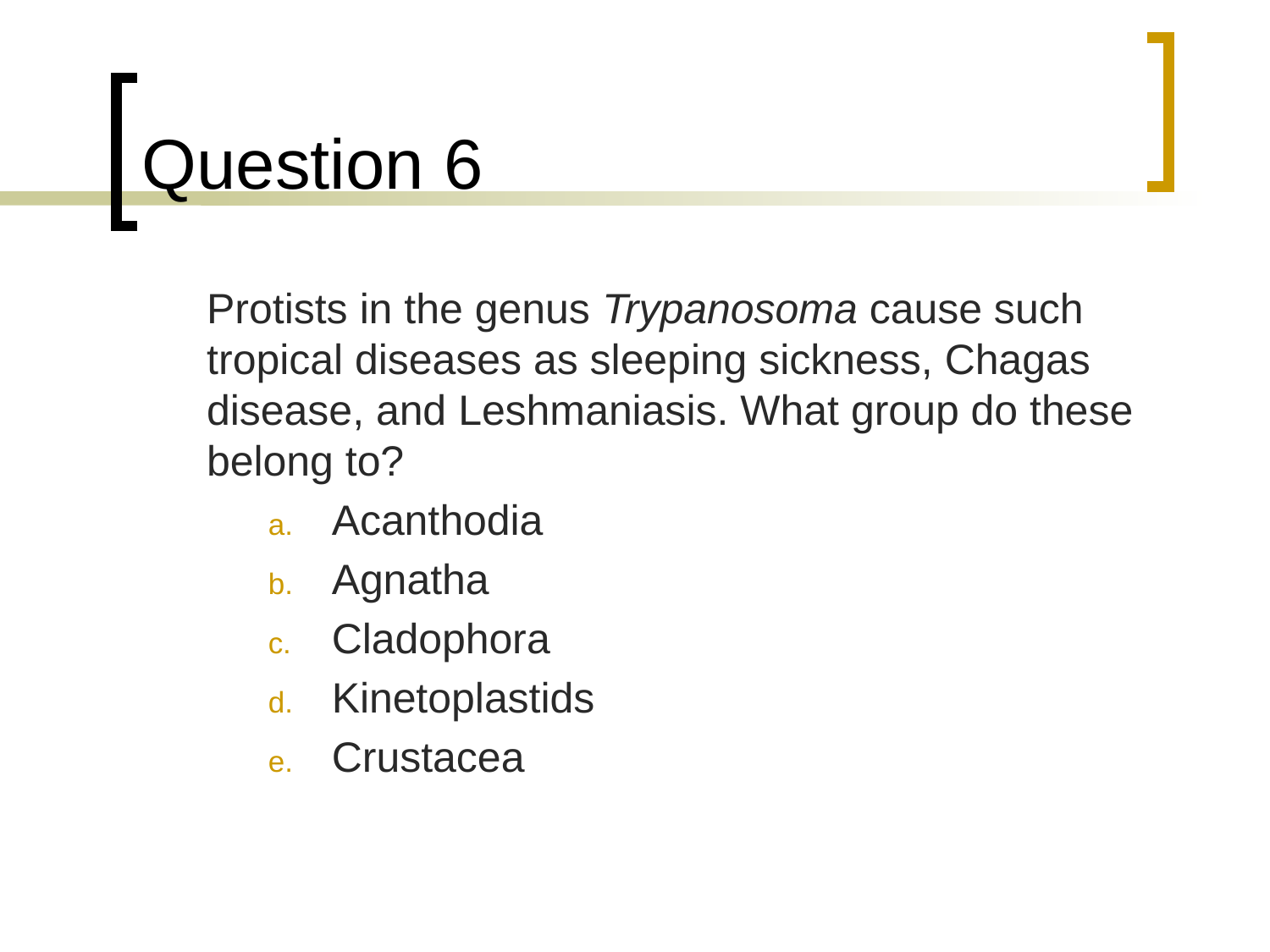

# Question 6
	Protists in the genus Trypanosoma cause such tropical diseases as sleeping sickness, Chagas disease, and Leshmaniasis. What group do these belong to?
Acanthodia
Agnatha
Cladophora
Kinetoplastids
Crustacea